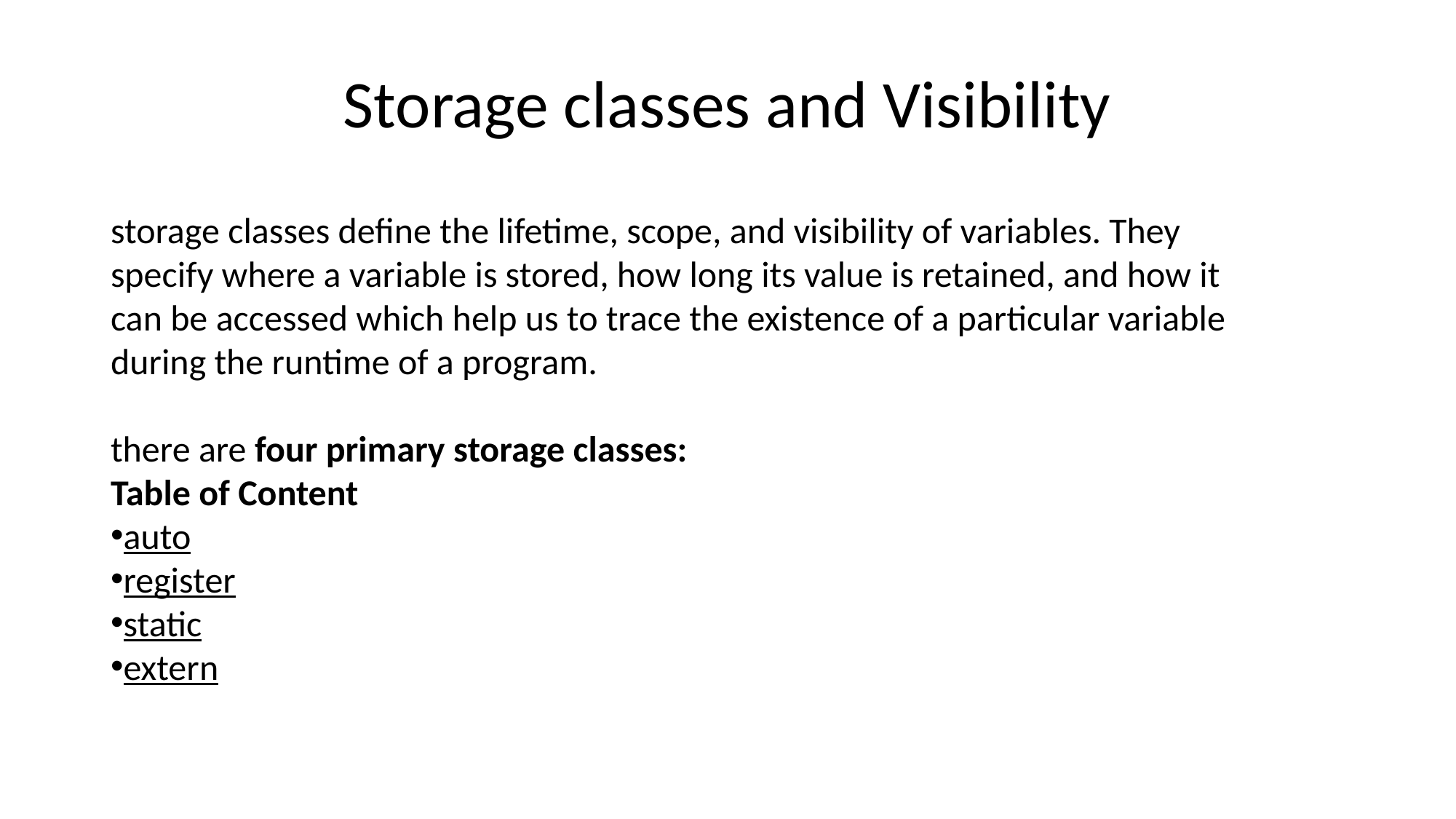

# Storage classes and Visibility

storage classes define the lifetime, scope, and visibility of variables. They specify where a variable is stored, how long its value is retained, and how it can be accessed which help us to trace the existence of a particular variable during the runtime of a program.

there are four primary storage classes:
Table of Content
auto
register
static
extern